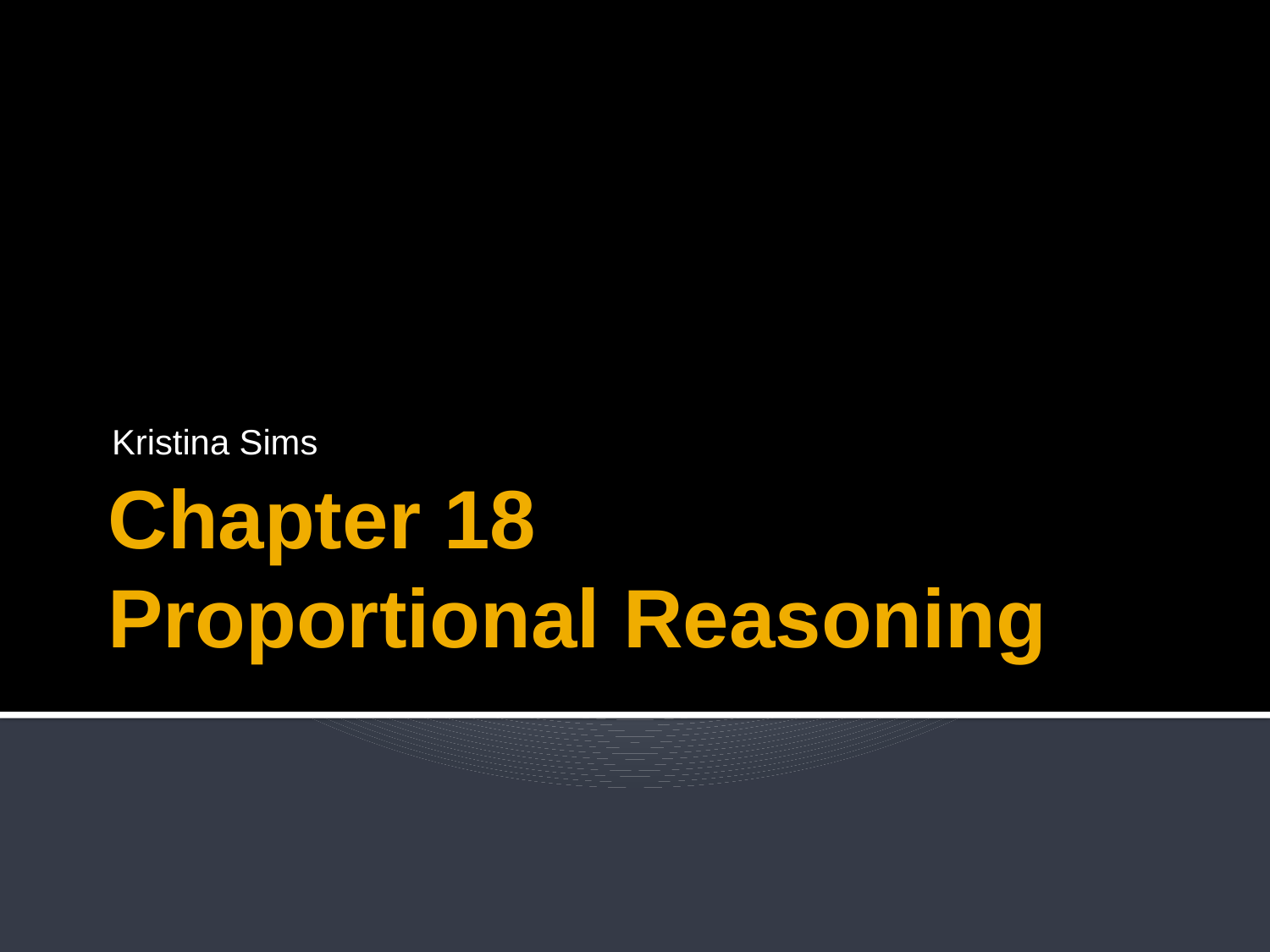

Kristina Sims
# Chapter 18 Proportional Reasoning